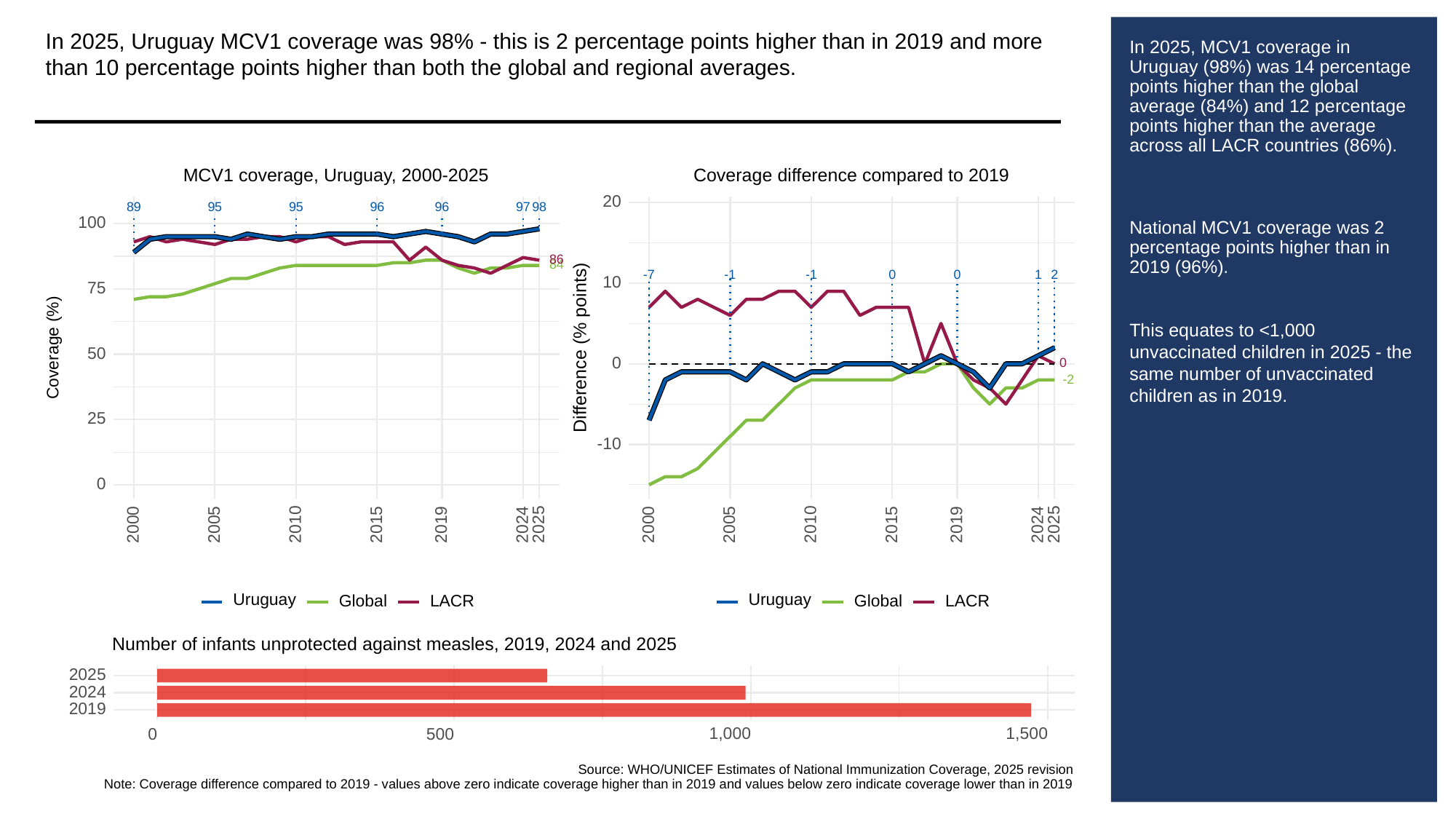

In 2025, Uruguay MCV1 coverage was 98% - this is 2 percentage points higher than in 2019 and more than 10 percentage points higher than both the global and regional averages.
# In 2025, MCV1 coverage in Uruguay (98%) was 14 percentage points higher than the global average (84%) and 12 percentage points higher than the average across all LACR countries (86%).

National MCV1 coverage was 2 percentage points higher than in 2019 (96%).

This equates to <1,000 unvaccinated children in 2025 - the same number of unvaccinated children as in 2019.

MCV1 coverage, Uruguay, 2000-2025
Coverage difference compared to 2019
20

89
95
95
96
96
97
98
100

86

84
0
0
-1
-1
1
2
-7
10

75

Difference (% points)
Coverage (%)

50

0
0

-2

25

-10

0

2000
2005
2010
2015
2019
2024
2025
2000
2005
2010
2015
2019
2024
2025
Uruguay
Uruguay
Global
LACR
Global
LACR

Number of infants unprotected against measles, 2019, 2024 and 2025

2025

2024

2019

1,000
1,500
0
500
Source: WHO/UNICEF Estimates of National Immunization Coverage, 2025 revision
Note: Coverage difference compared to 2019 - values above zero indicate coverage higher than in 2019 and values below zero indicate coverage lower than in 2019